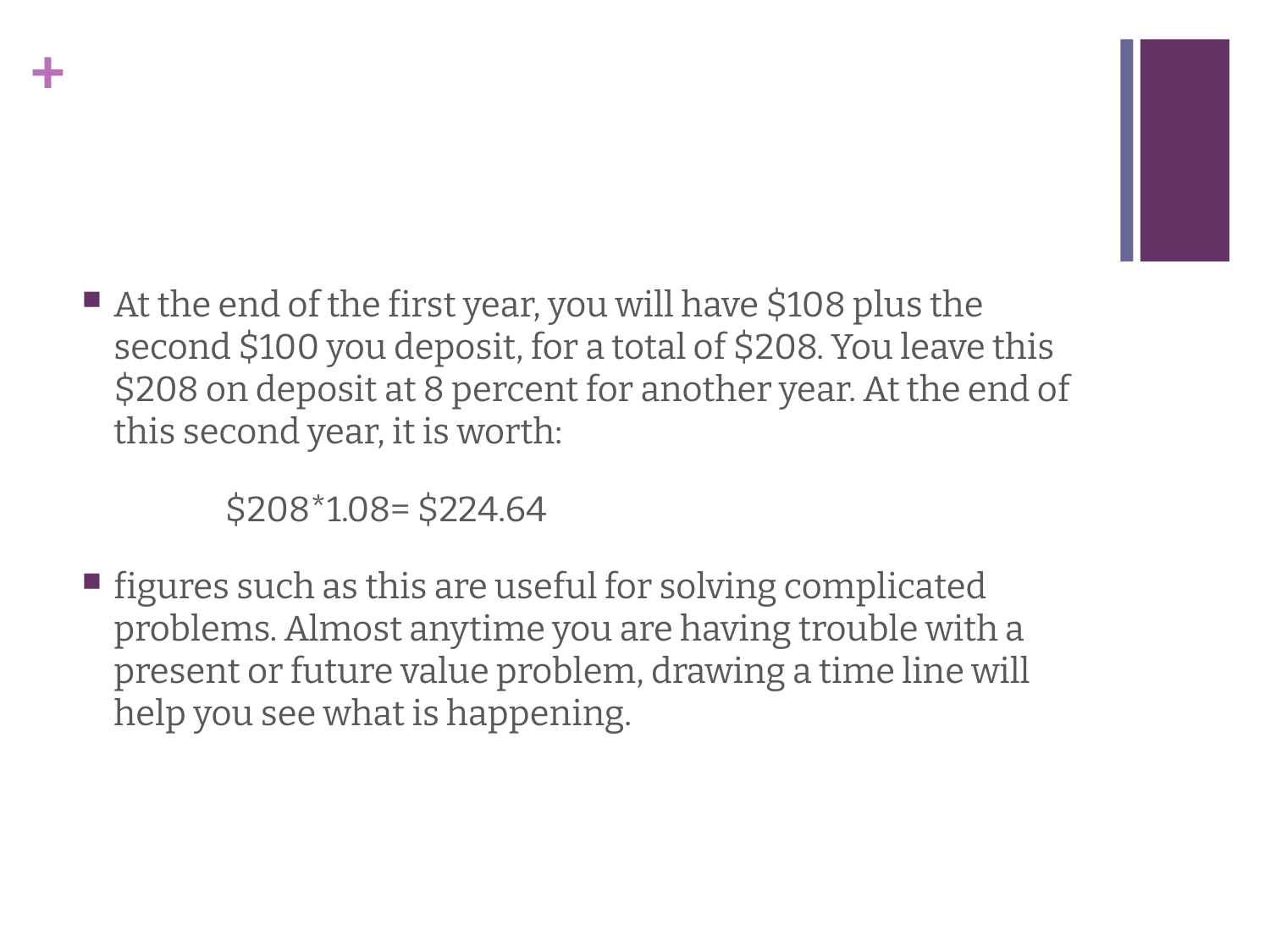

#
At the end of the first year, you will have $108 plus the second $100 you deposit, for a total of $208. You leave this $208 on deposit at 8 percent for another year. At the end of this second year, it is worth:
	$208*1.08= $224.64
figures such as this are useful for solving complicated problems. Almost anytime you are having trouble with a present or future value problem, drawing a time line will help you see what is happening.